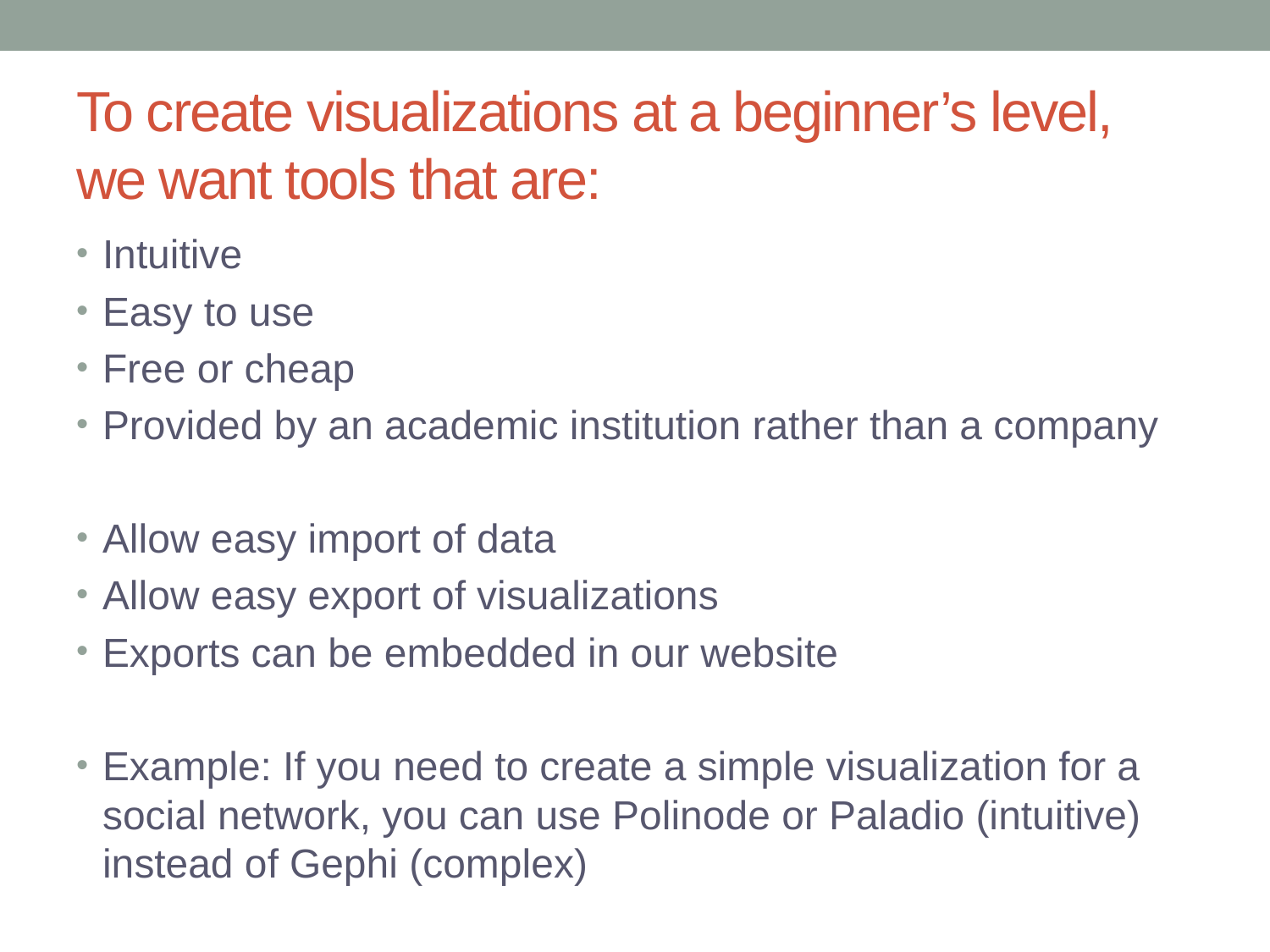

# To create visualizations at a beginner’s level, we want tools that are:
Intuitive
Easy to use
Free or cheap
Provided by an academic institution rather than a company

Allow easy import of data
Allow easy export of visualizations
Exports can be embedded in our website

Example: If you need to create a simple visualization for a social network, you can use Polinode or Paladio (intuitive) instead of Gephi (complex)